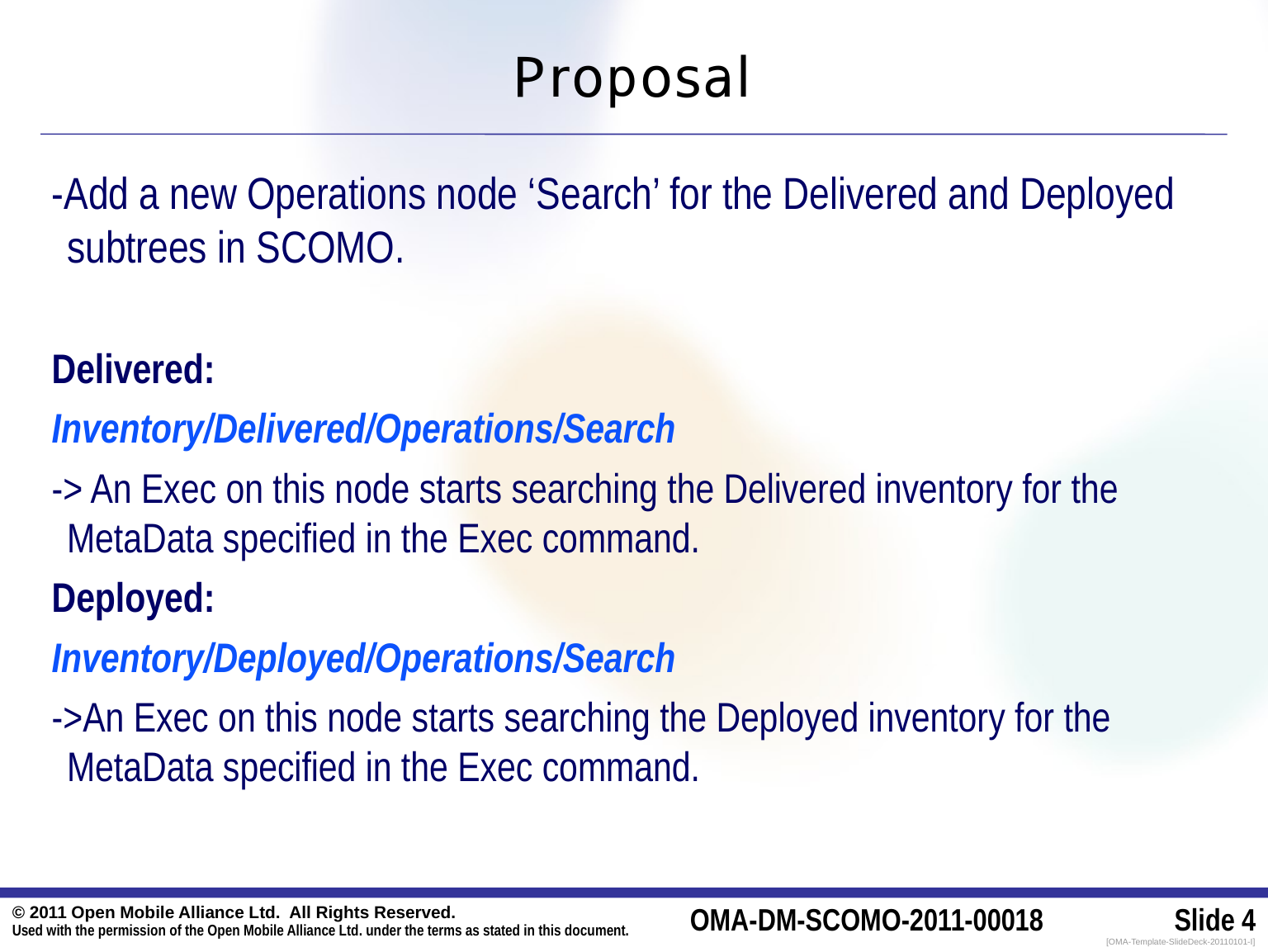

# Proposal
-Add a new Operations node ‘Search’ for the Delivered and Deployed subtrees in SCOMO.

Delivered:
Inventory/Delivered/Operations/Search
-> An Exec on this node starts searching the Delivered inventory for the MetaData specified in the Exec command.
Deployed:
Inventory/Deployed/Operations/Search
->An Exec on this node starts searching the Deployed inventory for the  MetaData specified in the Exec command.